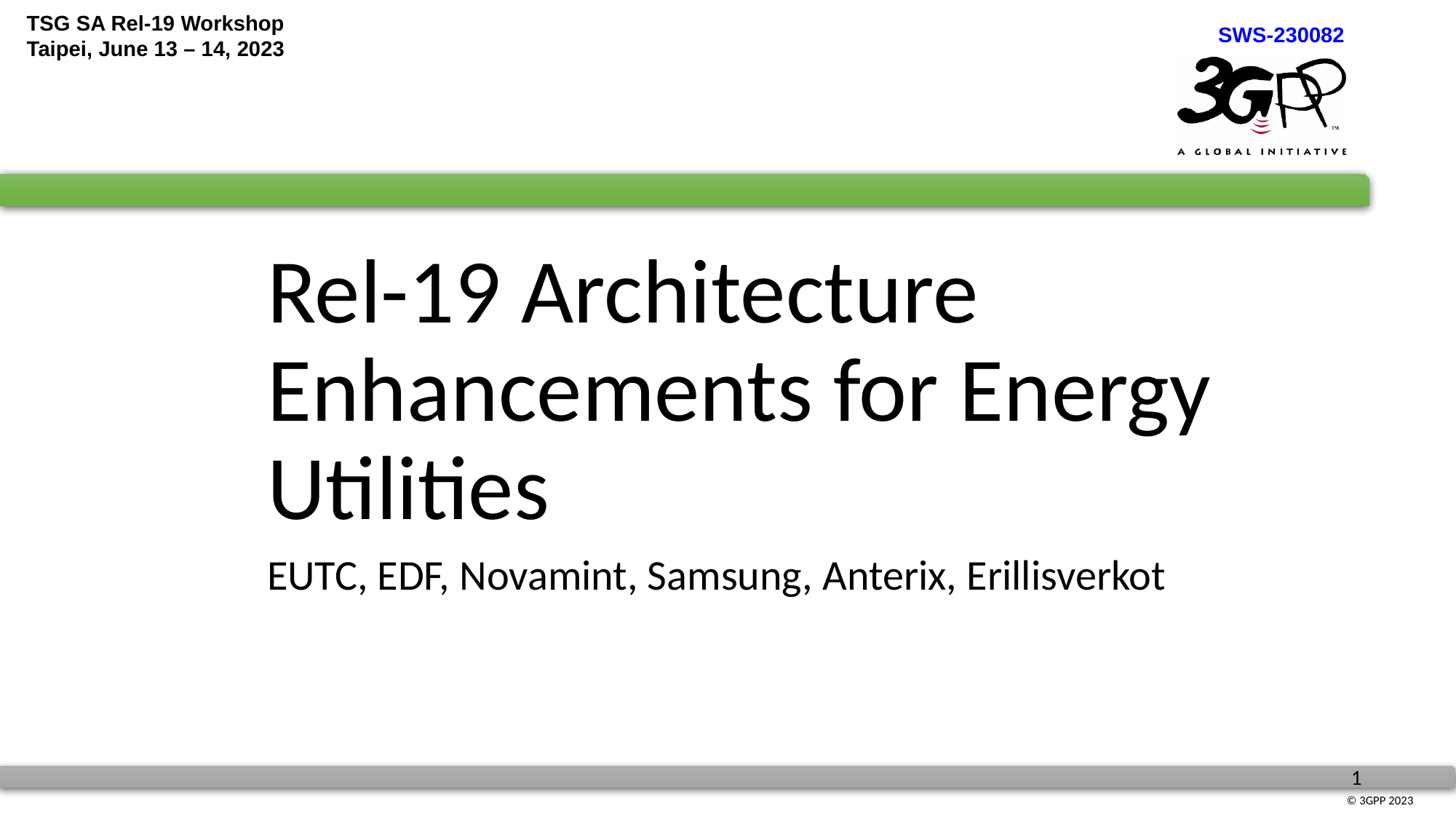

# Rel-19 Architecture Enhancements for Energy Utilities
EUTC, EDF, Novamint, Samsung, Anterix, Erillisverkot